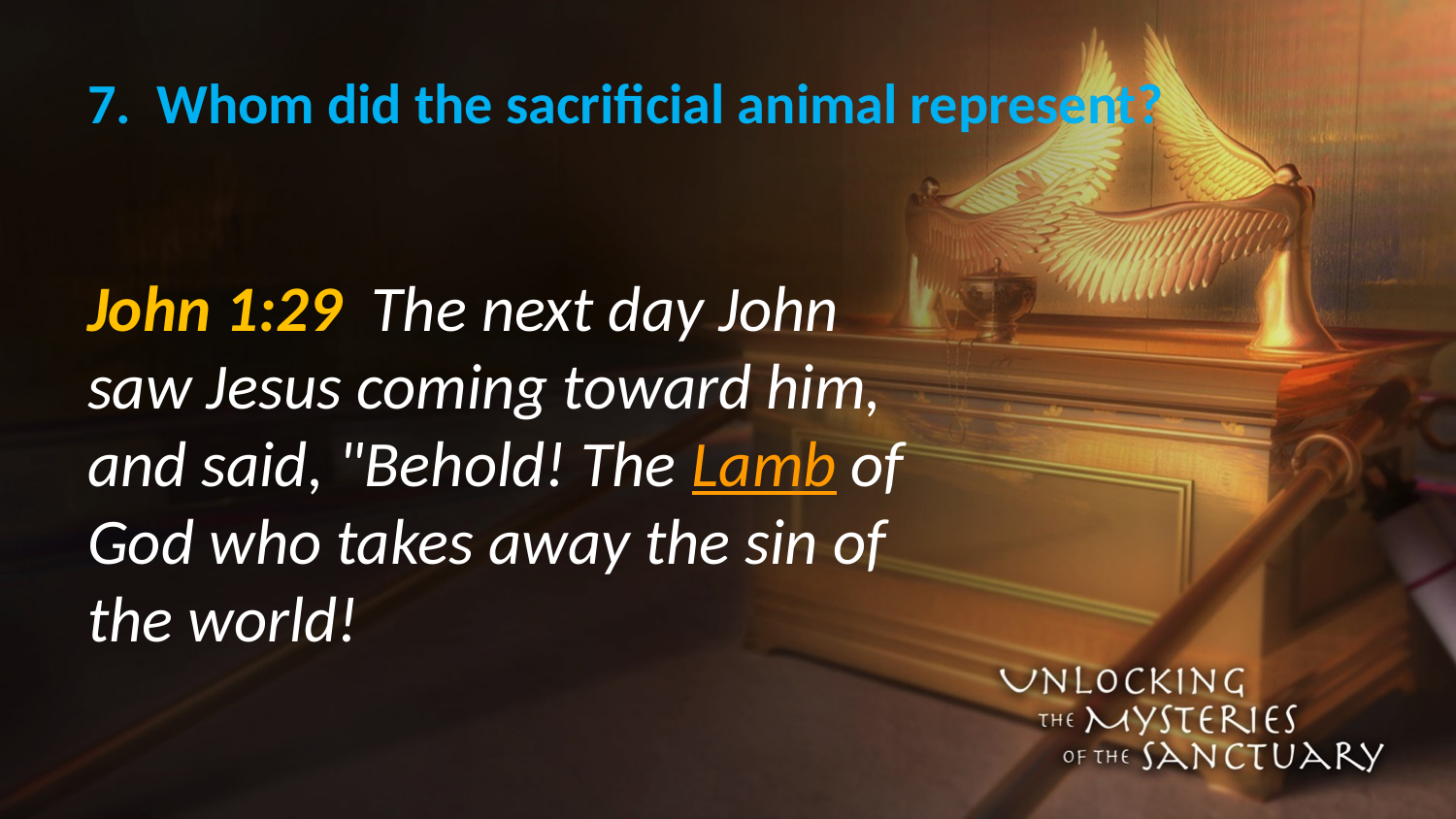

# 7.  Whom did the sacrificial animal represent?

John 1:29  The next day John saw Jesus coming toward him, and said, "Behold! The Lamb of God who takes away the sin of the world!